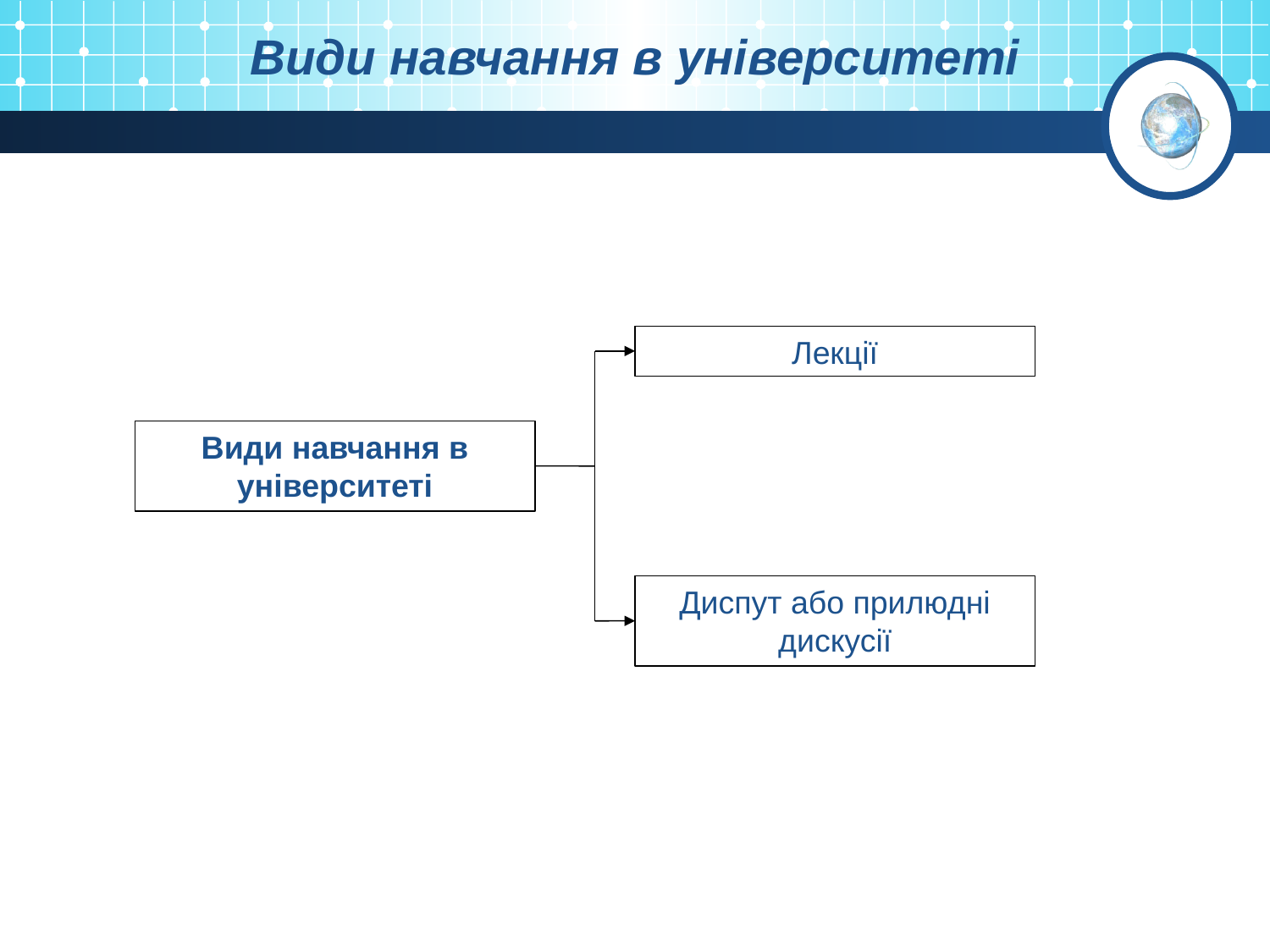

# Види навчання в університеті
Лекції
Види навчання в університеті
Диспут або прилюдні дискусії